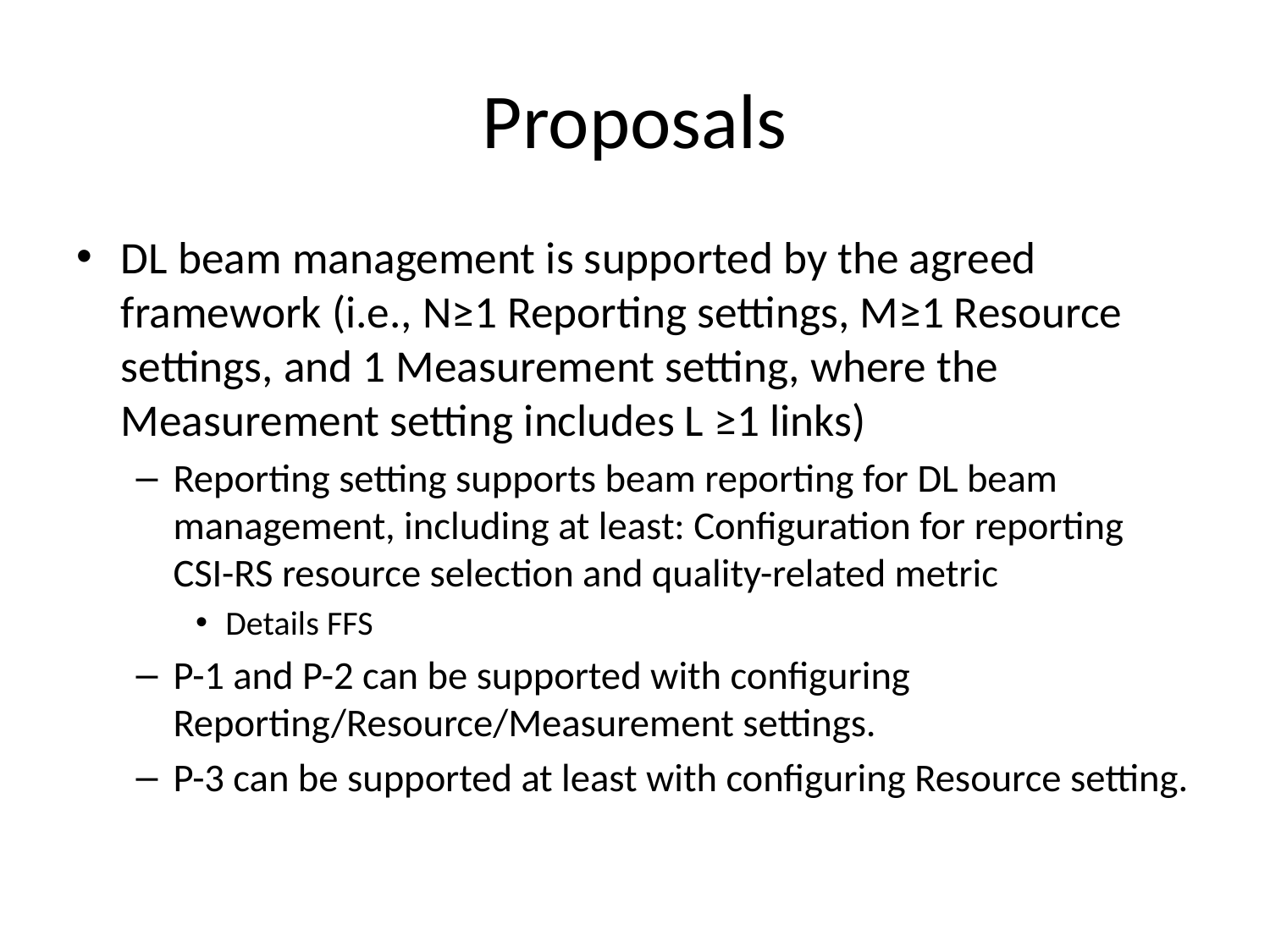

# Proposals
DL beam management is supported by the agreed framework (i.e., N≥1 Reporting settings, M≥1 Resource settings, and 1 Measurement setting, where the Measurement setting includes L ≥1 links)
Reporting setting supports beam reporting for DL beam management, including at least: Configuration for reporting CSI-RS resource selection and quality-related metric
Details FFS
P-1 and P-2 can be supported with configuring Reporting/Resource/Measurement settings.
P-3 can be supported at least with configuring Resource setting.